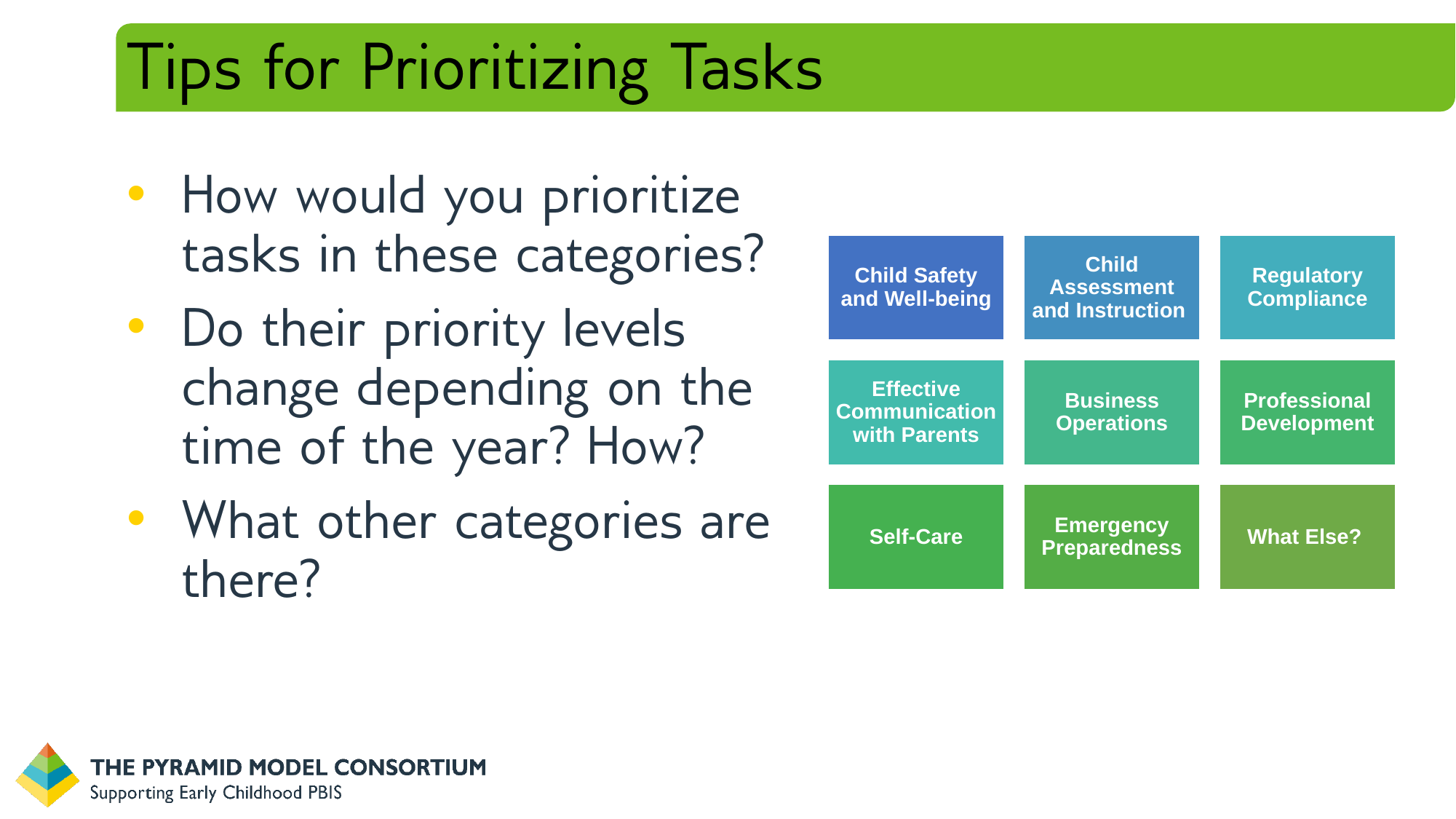

# Tips for Prioritizing Tasks
How would you prioritize tasks in these categories?
Do their priority levels change depending on the time of the year? How?
What other categories are there?

Child Safety and Well-being

Child Assessment and Instruction

Regulatory Compliance

Effective Communication with Parents

Business Operations

Professional Development

Self-Care

Emergency Preparedness

What Else?